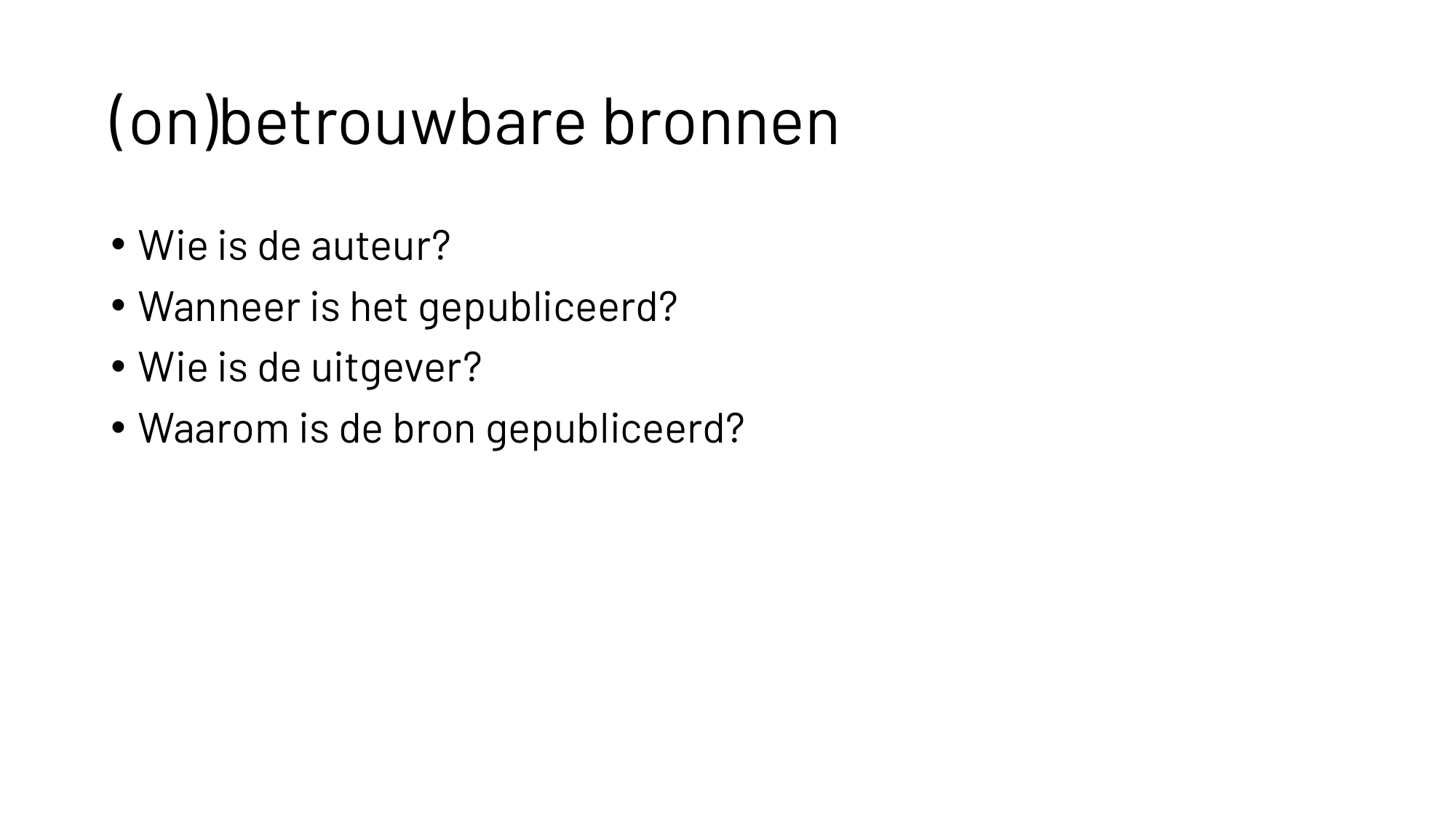

# (on)betrouwbare bronnen
Wie is de auteur?
Wanneer is het gepubliceerd?
Wie is de uitgever?
Waarom is de bron gepubliceerd?